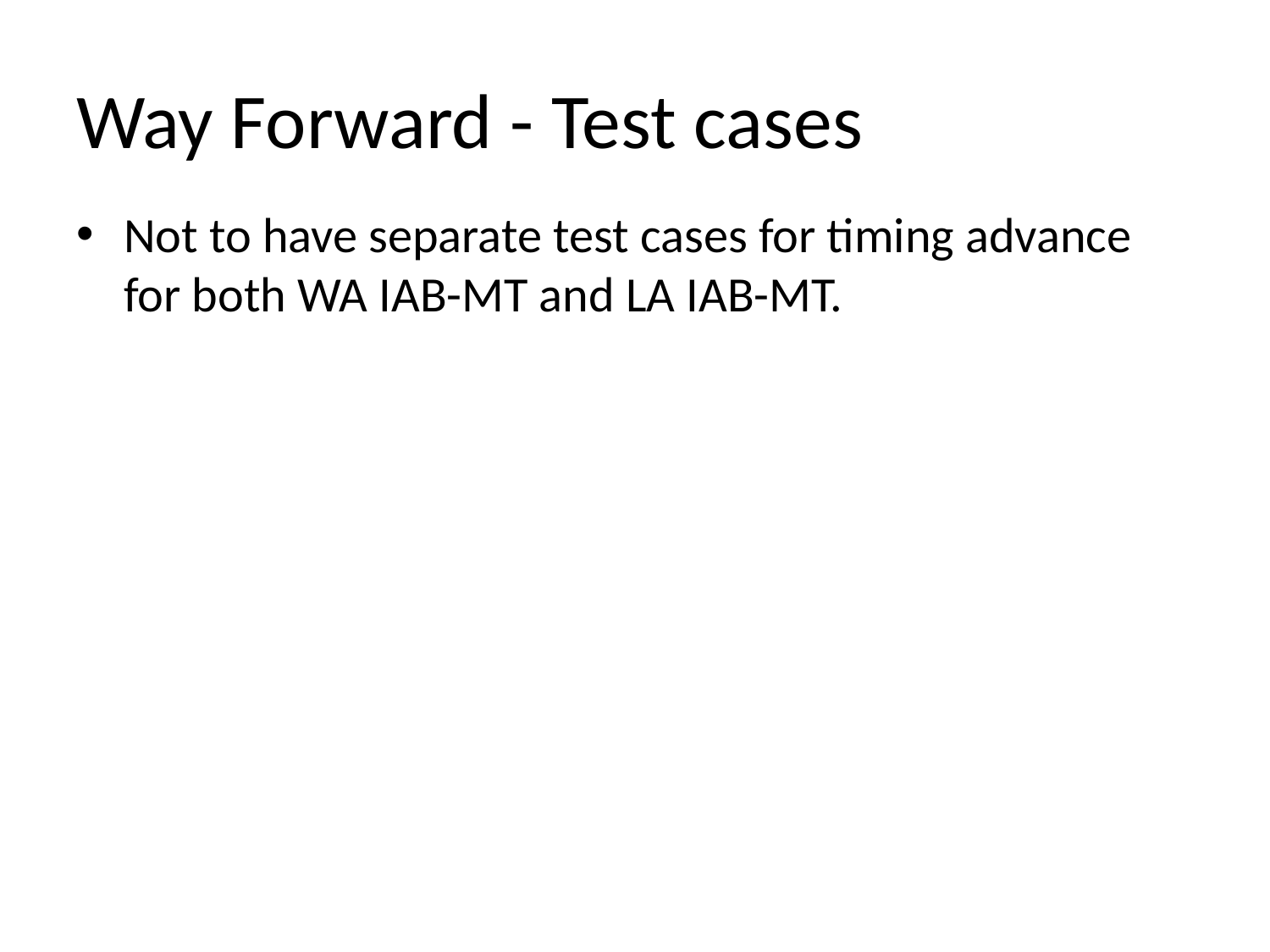

# Way Forward - Test cases
Not to have separate test cases for timing advance for both WA IAB-MT and LA IAB-MT.